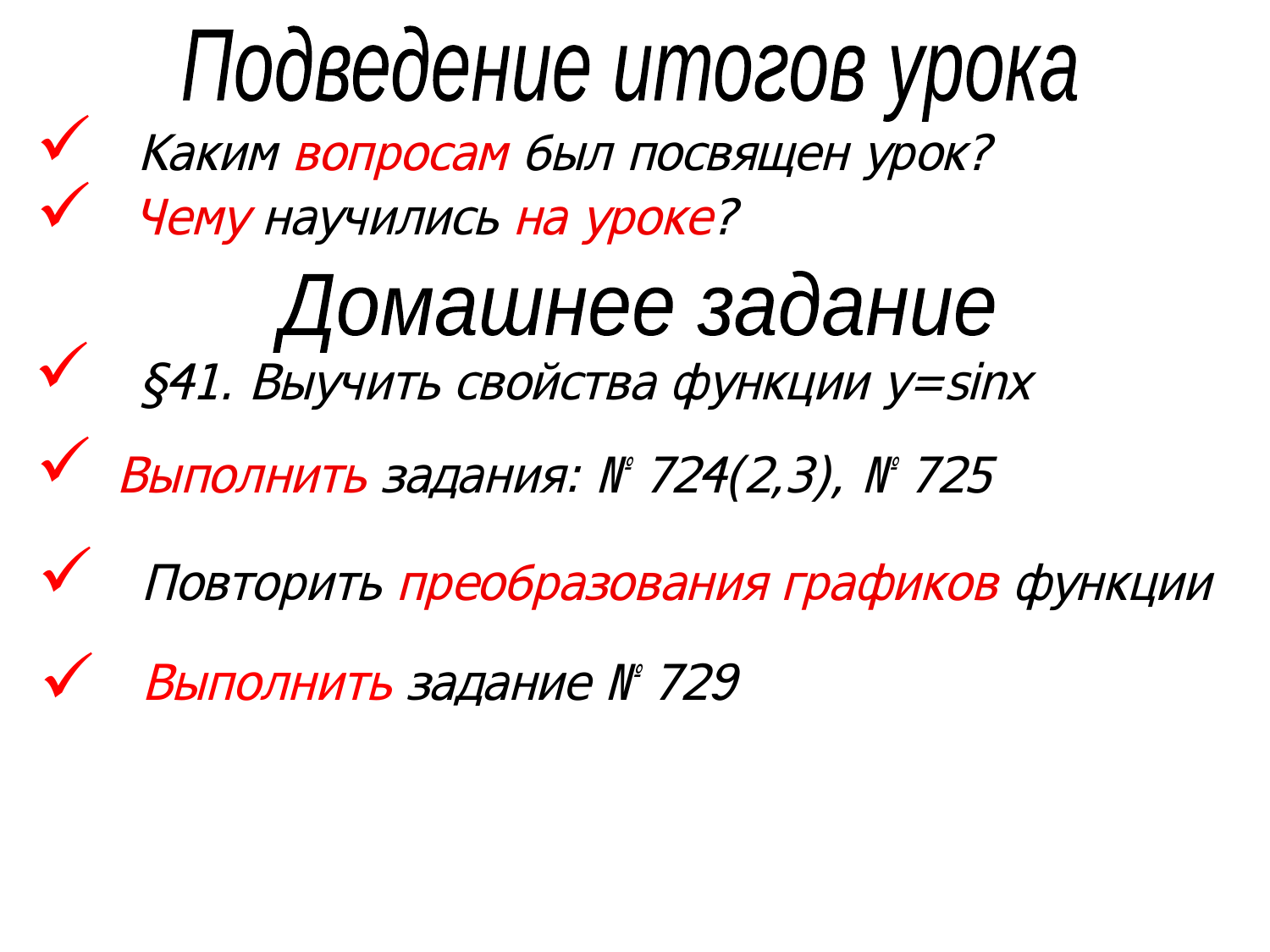

Подведение итогов урока

Каким вопросам был посвящен урок?
Чему научились на уроке?
Домашнее задание
§41. Выучить свойства функции у=sinx
Выполнить задания: № 724(2,3), № 725
Повторить преобразования графиков функции
 Выполнить задание № 729